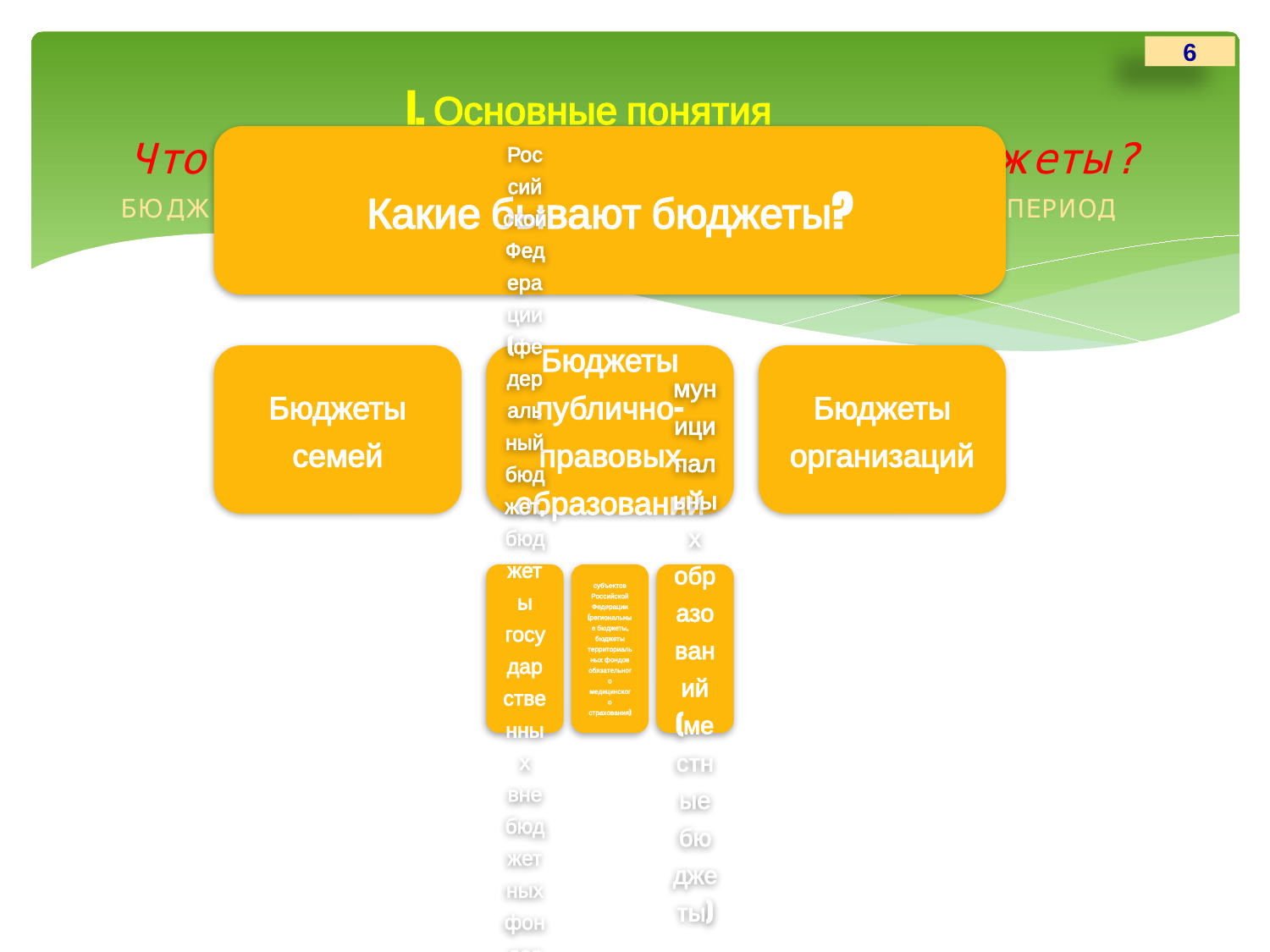

6
# I. Основные понятия Что такое бюджет? Какие бывают бюджеты?
Какие бывают бюджеты?
Бюджеты семей
Бюджеты организаций
субъектов Российской Федерации (региональные бюджеты, бюджеты территориальных фондов обязательного медицинского страхования)
БЮДЖЕТ - ЭТО ПЛАН ДОХОДОВ И РАСХОДОВ НА ОПРЕДЕЛЕННЫЙ ПЕРИОД